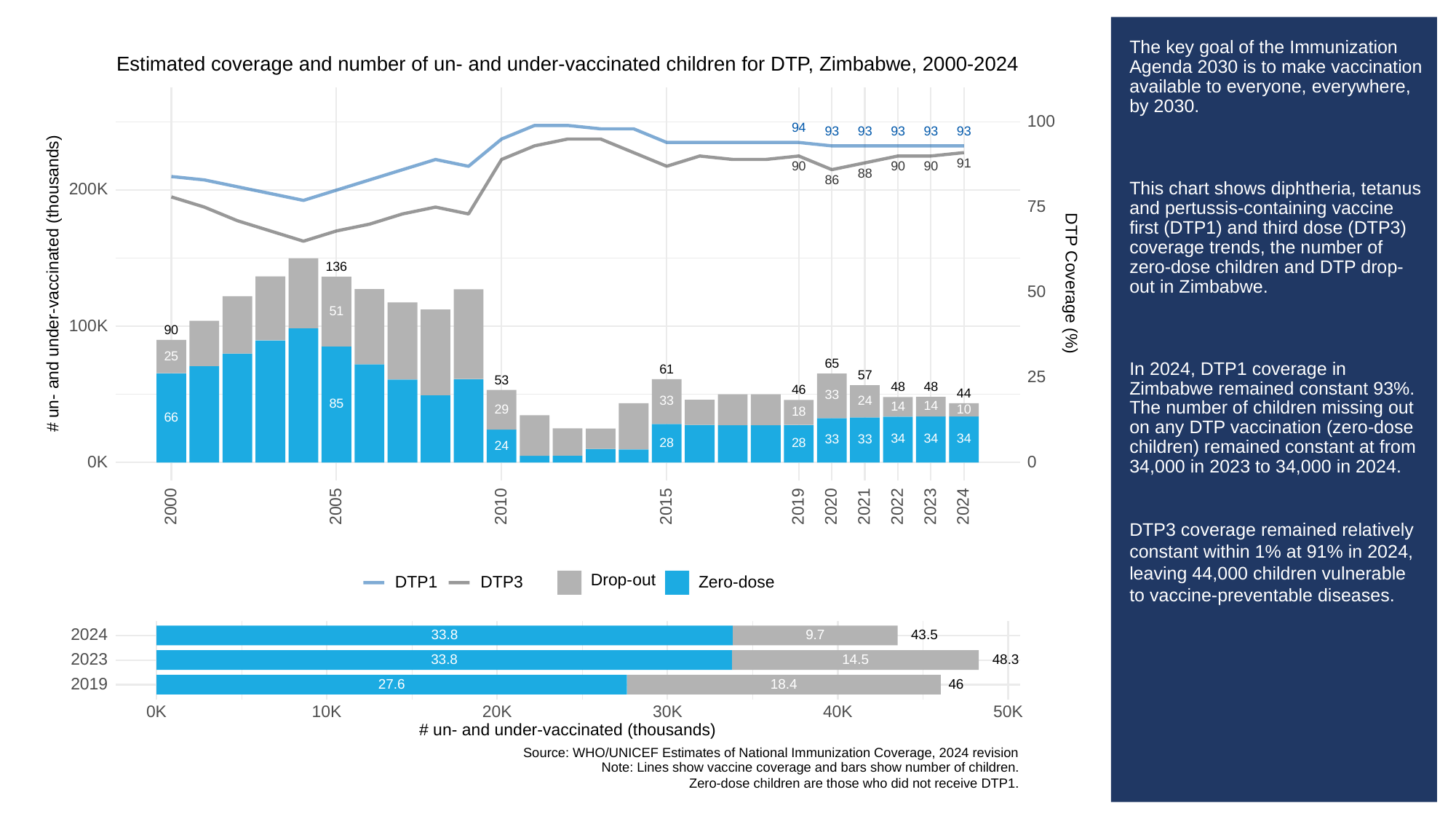

# The key goal of the Immunization Agenda 2030 is to make vaccination available to everyone, everywhere, by 2030.

This chart shows diphtheria, tetanus and pertussis-containing vaccine first (DTP1) and third dose (DTP3) coverage trends, the number of zero-dose children and DTP drop-out in Zimbabwe.

In 2024, DTP1 coverage in Zimbabwe remained constant 93%. The number of children missing out on any DTP vaccination (zero-dose children) remained constant at from 34,000 in 2023 to 34,000 in 2024.

DTP3 coverage remained relatively constant within 1% at 91% in 2024, leaving 44,000 children vulnerable to vaccine-preventable diseases.

Estimated coverage and number of un- and under-vaccinated children for DTP, Zimbabwe, 2000-2024

100

94

93
93
93
93
93

91
90
90
90
88
86
200K

75

136
# un- and under-vaccinated (thousands)
DTP Coverage (%)

50

51

100K

90

25

65

61

57
25

53

48
48

46
44

33

24
33

85

14
14

29
10
18
66

34
34
34
33
33
28
28
24

0K
0

2023
2000
2005
2010
2015
2019
2020
2021
2022
2024

Drop-out
DTP3
Zero-dose
DTP1

2024
33.8
43.5
9.7

2023
33.8
48.3
14.5

2019
27.6
18.4
46

30K
0K
10K
20K
40K
50K
# un- and under-vaccinated (thousands)
Source: WHO/UNICEF Estimates of National Immunization Coverage, 2024 revision
Note: Lines show vaccine coverage and bars show number of children.
Zero-dose children are those who did not receive DTP1.